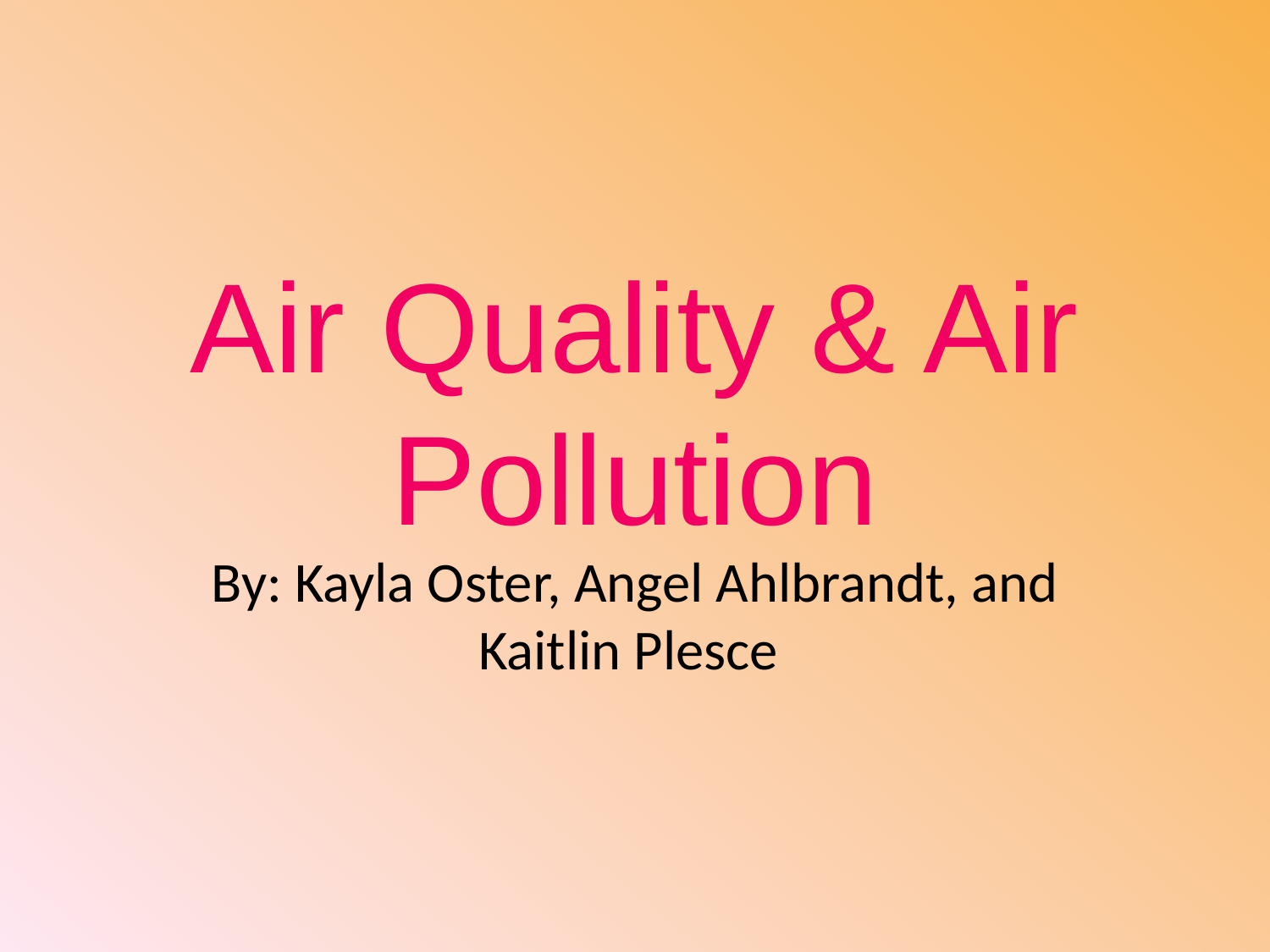

# Air Quality & Air Pollution
By: Kayla Oster, Angel Ahlbrandt, and Kaitlin Plesce